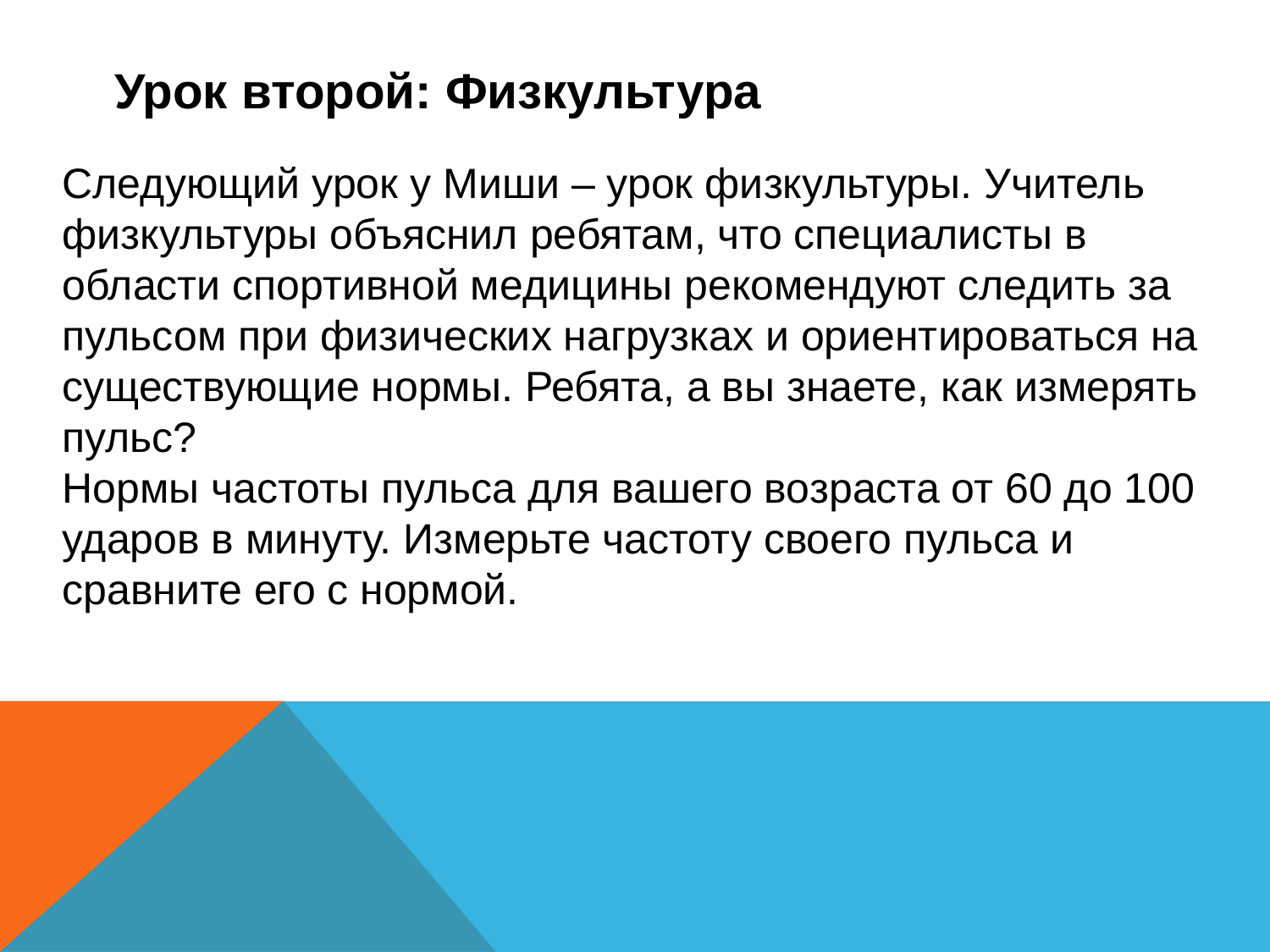

Урок второй: Физкультура
Следующий урок у Миши – урок физкультуры. Учитель физкультуры объяснил ребятам, что специалисты в области спортивной медицины рекомендуют следить за пульсом при физических нагрузках и ориентироваться на существующие нормы. Ребята, а вы знаете, как измерять пульс?
Нормы частоты пульса для вашего возраста от 60 до 100 ударов в минуту. Измерьте частоту своего пульса и сравните его с нормой.